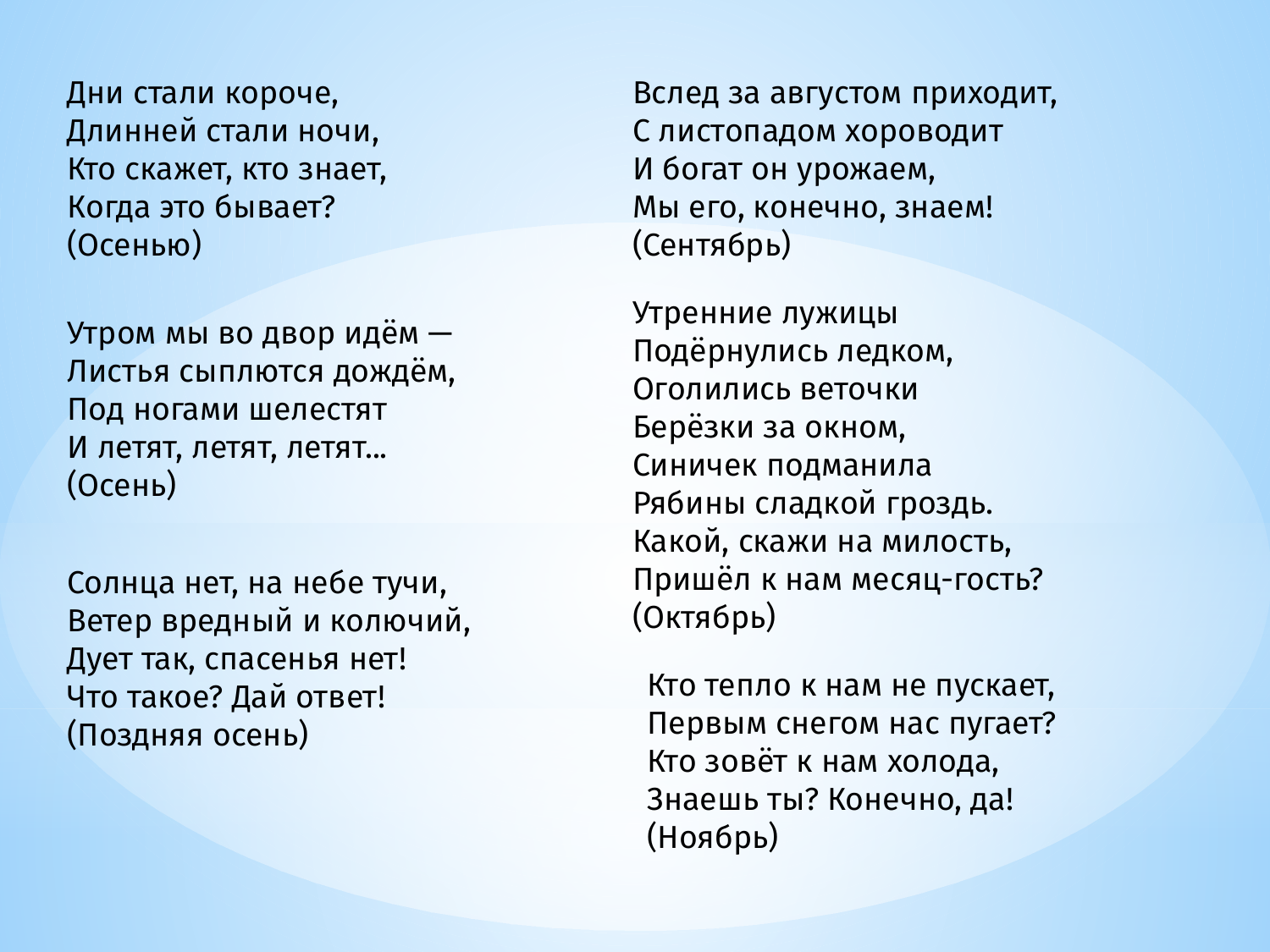

Дни стали короче,
Длинней стали ночи,
Кто скажет, кто знает,
Когда это бывает?
(Осенью)
Вслед за августом приходит,
С листопадом хороводит
И богат он урожаем,
Мы его, конечно, знаем!
(Сентябрь)
Утренние лужицы
Подёрнулись ледком,
Оголились веточки
Берёзки за окном,
Синичек подманила
Рябины сладкой гроздь.
Какой, скажи на милость,
Пришёл к нам месяц-гость?
(Октябрь)
Утром мы во двор идём —
Листья сыплются дождём,
Под ногами шелестят
И летят, летят, летят...
(Осень)
Солнца нет, на небе тучи,
Ветер вредный и колючий,
Дует так, спасенья нет!
Что такое? Дай ответ!
(Поздняя осень)
Кто тепло к нам не пускает,
Первым снегом нас пугает?
Кто зовёт к нам холода,
Знаешь ты? Конечно, да!
(Ноябрь)